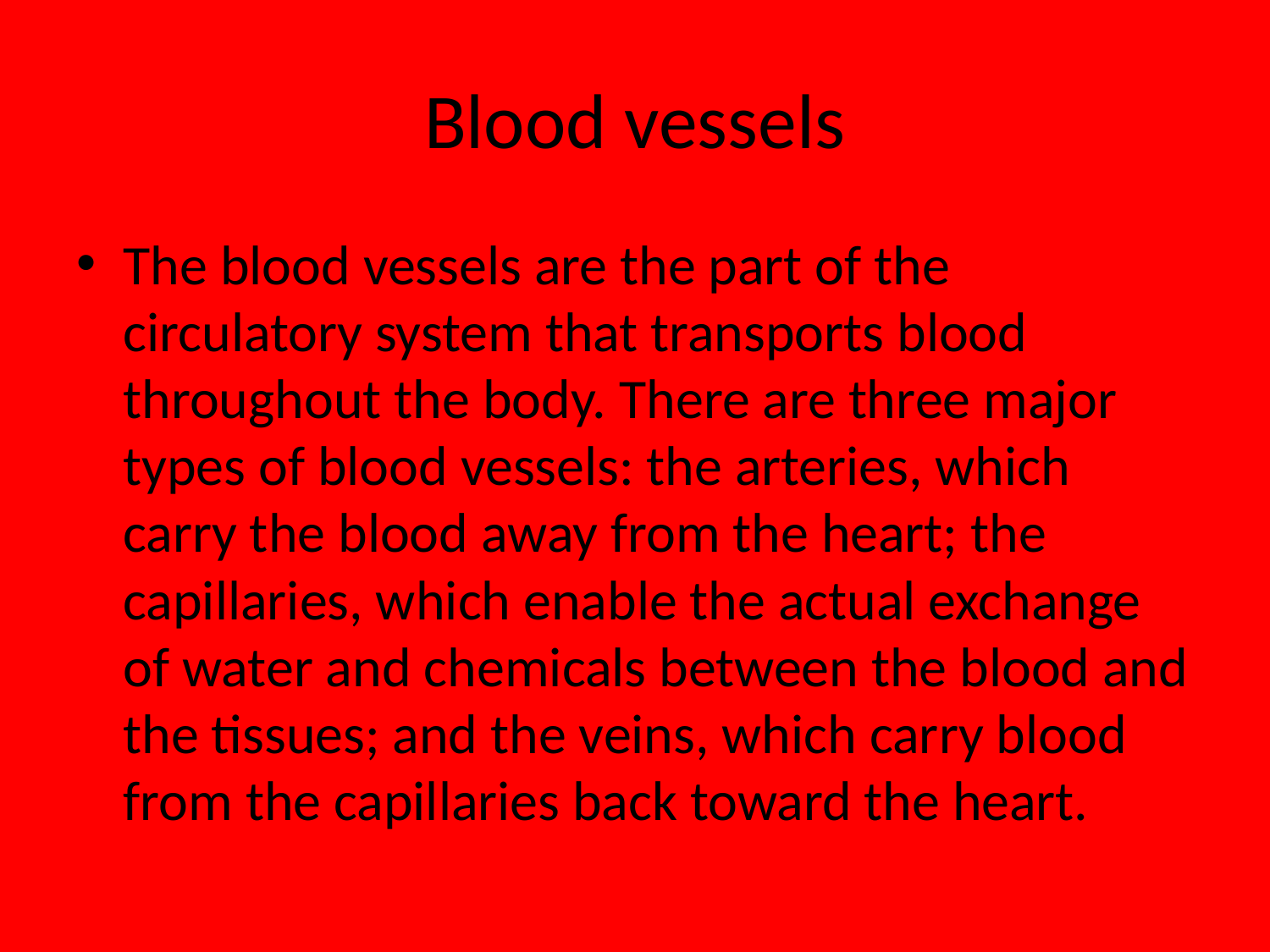

# Blood vessels
The blood vessels are the part of the circulatory system that transports blood throughout the body. There are three major types of blood vessels: the arteries, which carry the blood away from the heart; the capillaries, which enable the actual exchange of water and chemicals between the blood and the tissues; and the veins, which carry blood from the capillaries back toward the heart.